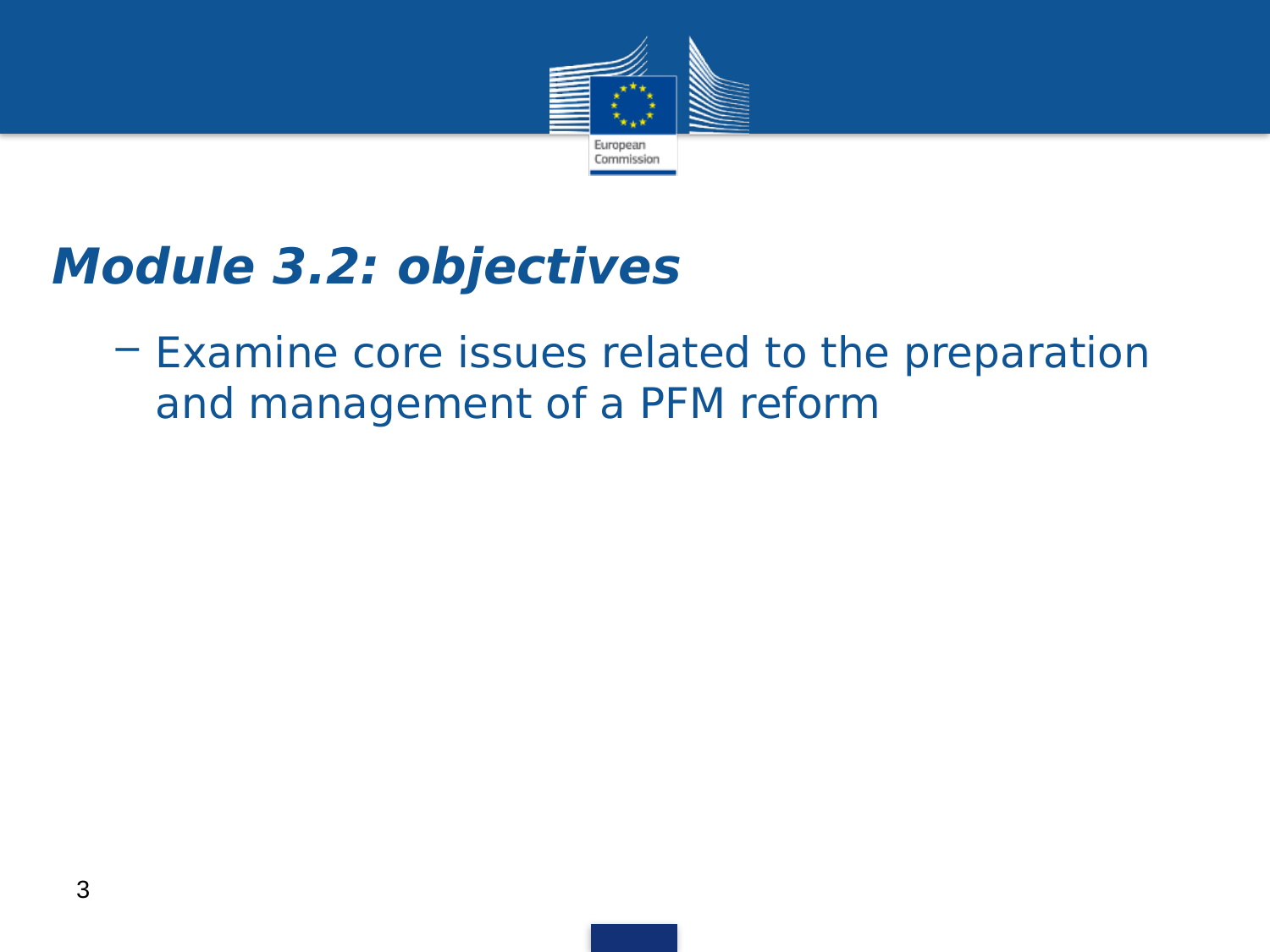

#

Module 3.2: objectives
Examine core issues related to the preparation and management of a PFM reform

3